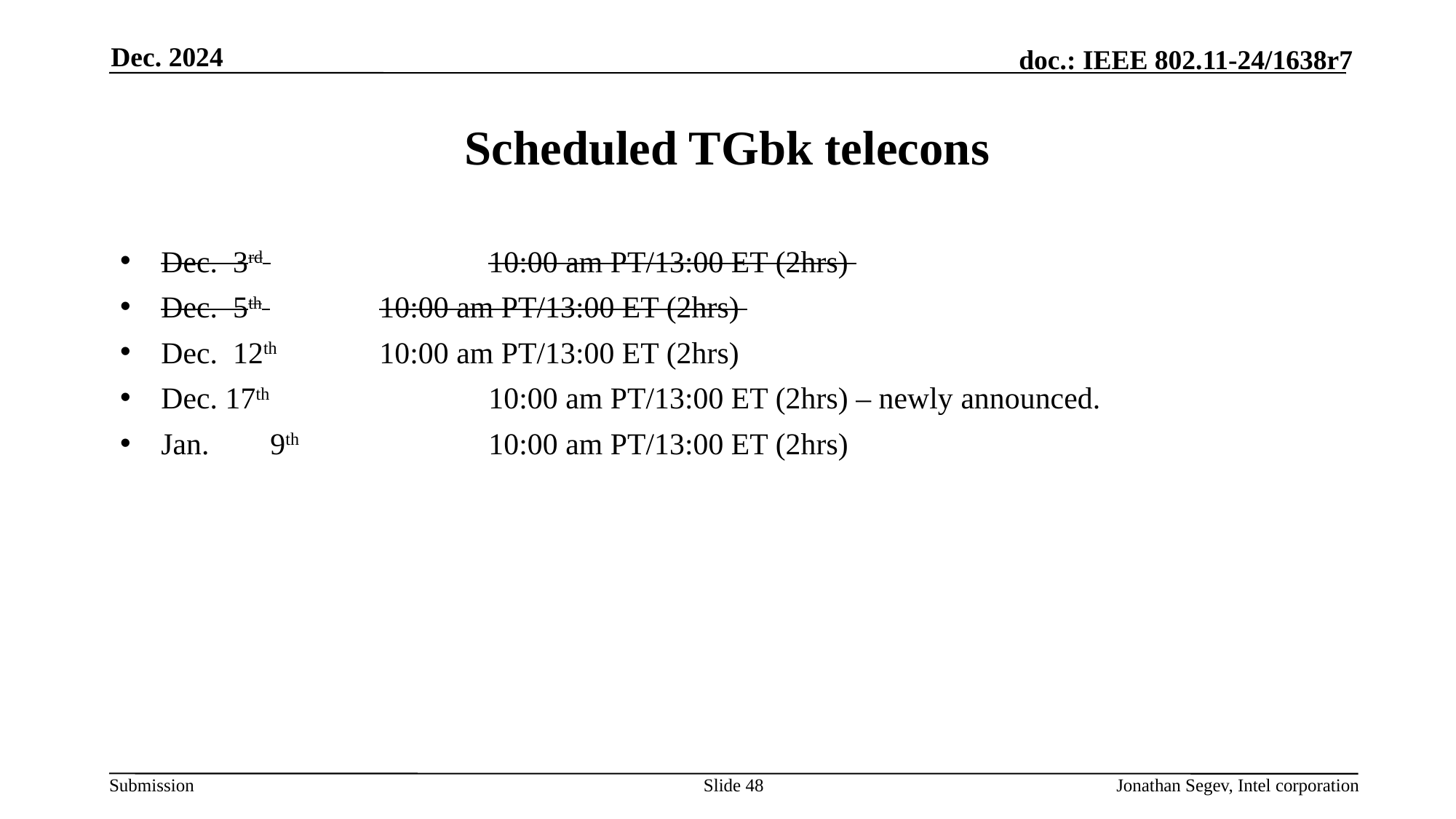

Dec. 2024
# Scheduled TGbk telecons
Dec.  3rd 		10:00 am PT/13:00 ET (2hrs)
Dec.  5th 		10:00 am PT/13:00 ET (2hrs)
Dec.  12th 	10:00 am PT/13:00 ET (2hrs)
Dec. 17th 		10:00 am PT/13:00 ET (2hrs) – newly announced.
Jan. 	9th		10:00 am PT/13:00 ET (2hrs)

Slide 48
Jonathan Segev, Intel corporation